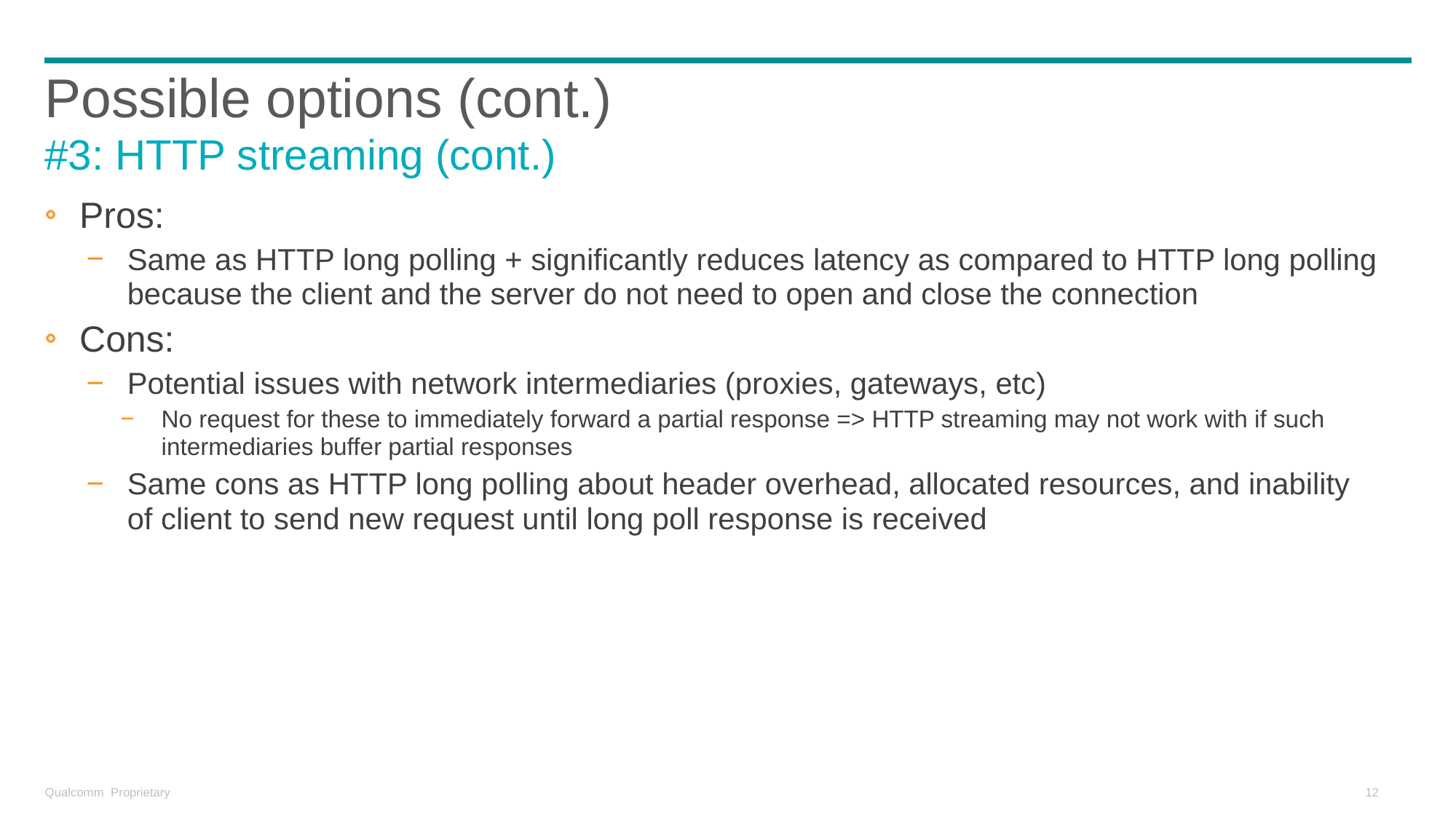

# Possible options (cont.)
#3: HTTP streaming (cont.)
Pros:
Same as HTTP long polling + significantly reduces latency as compared to HTTP long polling because the client and the server do not need to open and close the connection
Cons:
Potential issues with network intermediaries (proxies, gateways, etc)
No request for these to immediately forward a partial response => HTTP streaming may not work with if such intermediaries buffer partial responses
Same cons as HTTP long polling about header overhead, allocated resources, and inability of client to send new request until long poll response is received